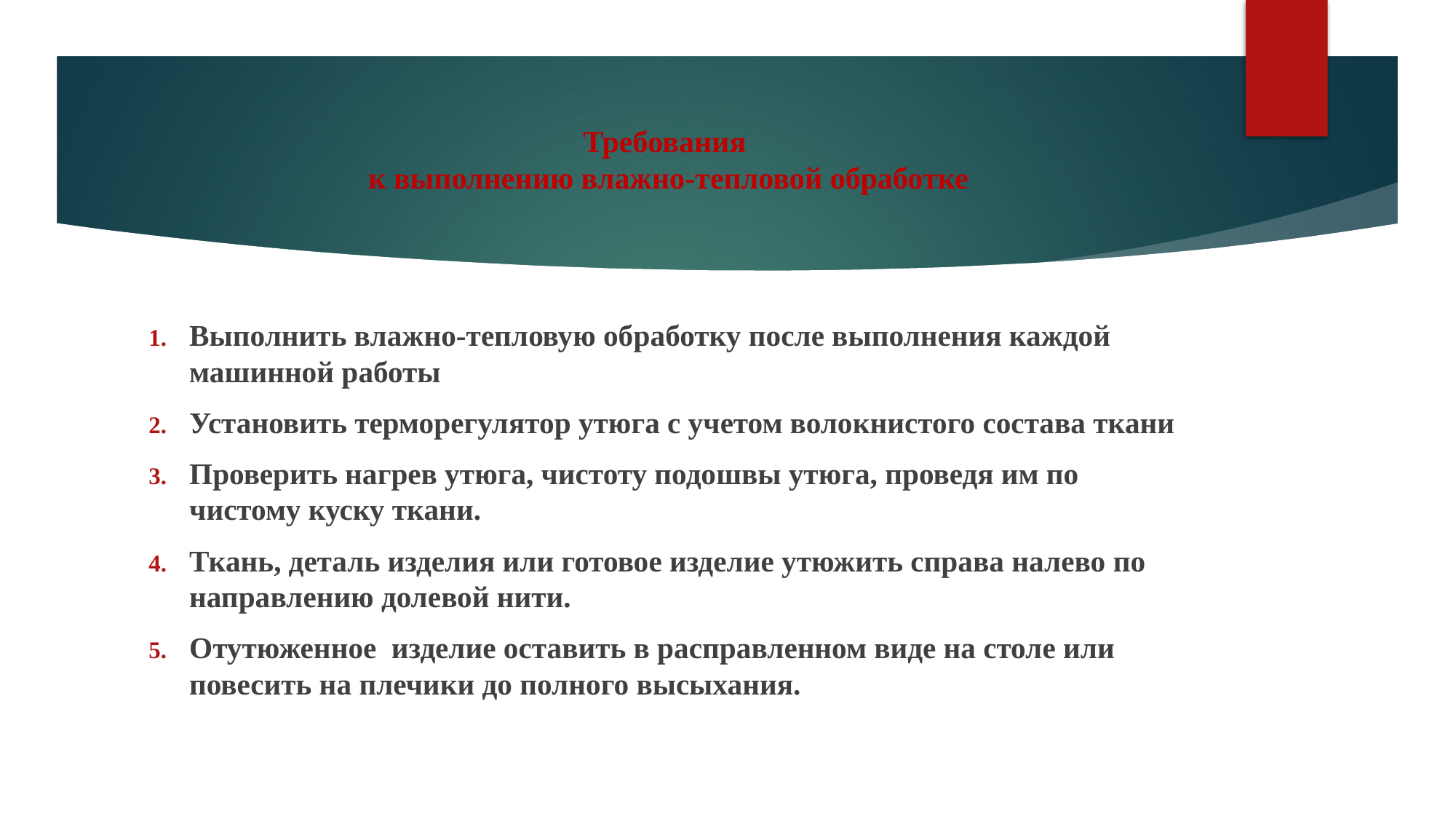

# Требования к выполнению влажно-тепловой обработке
Выполнить влажно-тепловую обработку после выполнения каждой машинной работы
Установить терморегулятор утюга с учетом волокнистого состава ткани
Проверить нагрев утюга, чистоту подошвы утюга, проведя им по чистому куску ткани.
Ткань, деталь изделия или готовое изделие утюжить справа налево по направлению долевой нити.
Отутюженное  изделие оставить в расправленном виде на столе или повесить на плечики до полного высыхания.